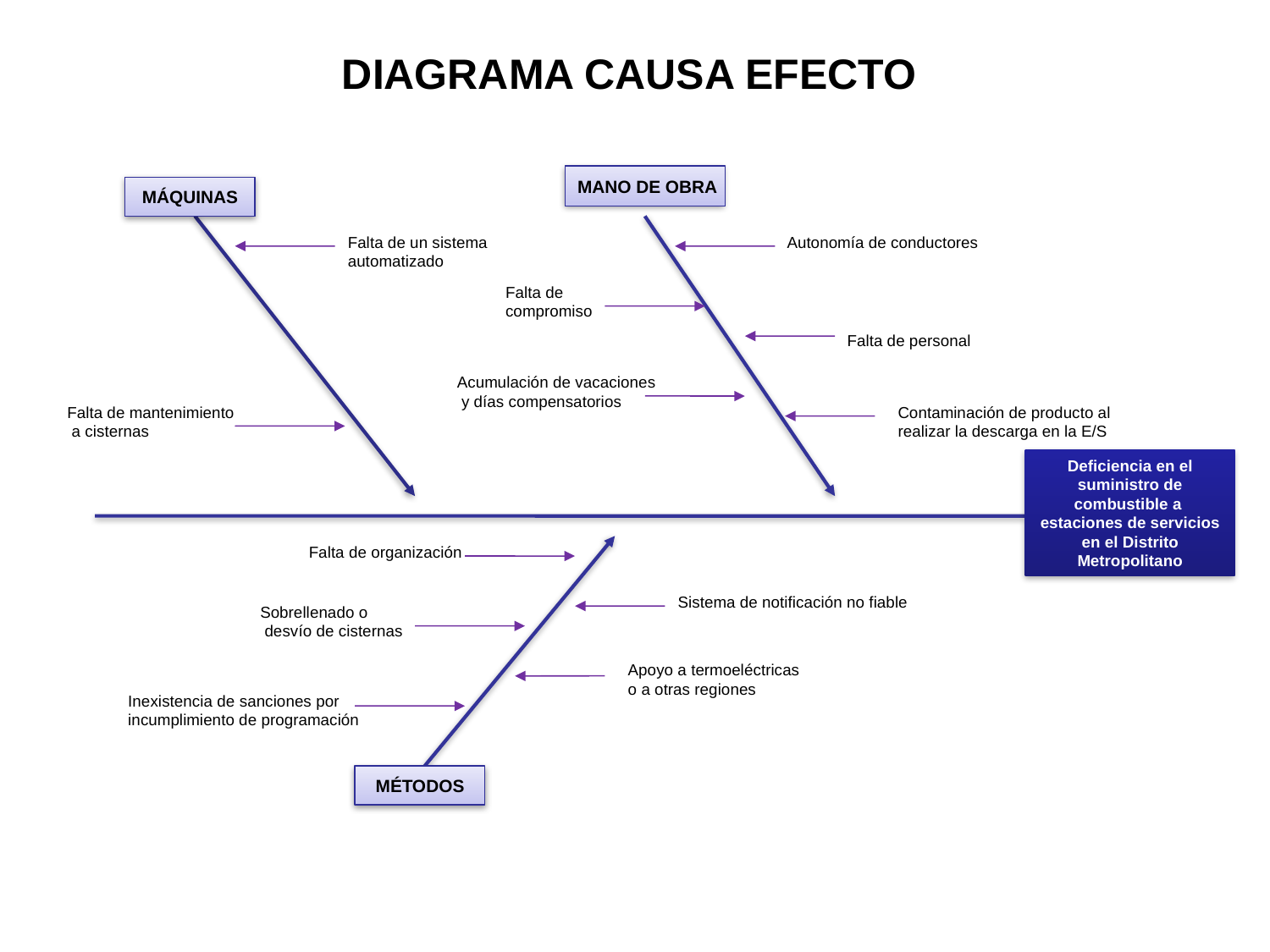

# DIAGRAMA CAUSA EFECTO
MANO DE OBRA
MÁQUINAS

Falta de un sistema
automatizado
Autonomía de conductores

Falta de
compromiso

Falta de personal

Acumulación de vacaciones
 y días compensatorios
Falta de mantenimiento
 a cisternas

Contaminación de producto al
realizar la descarga en la E/S

Deficiencia en el suministro de combustible a
estaciones de servicios en el Distrito Metropolitano

Falta de organización

Sistema de notificación no fiable
Sobrellenado o
 desvío de cisternas

Apoyo a termoeléctricas
o a otras regiones

Inexistencia de sanciones por
incumplimiento de programación

MÉTODOS